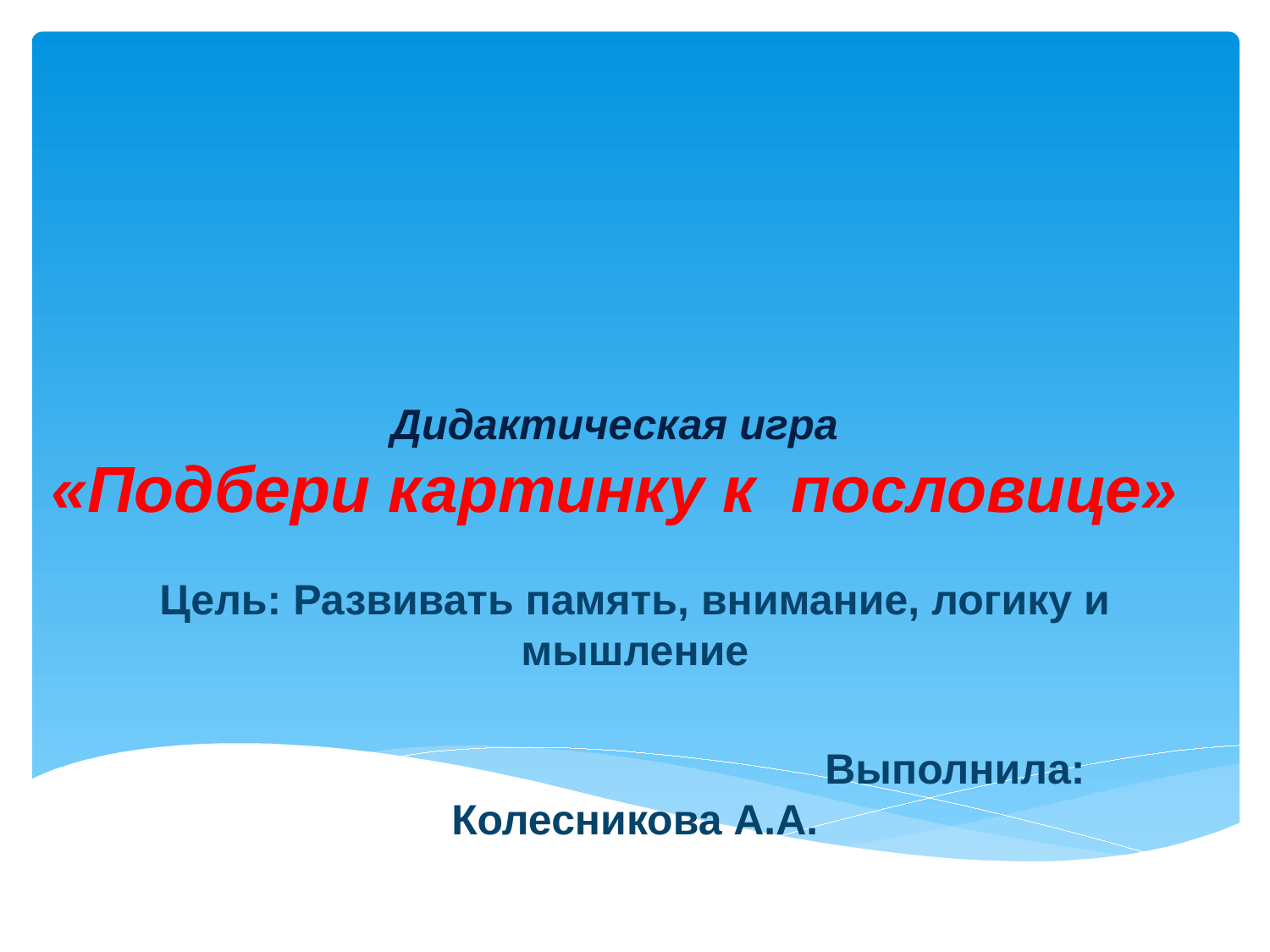

# Дидактическая игра «Подбери картинку к  пословице»
Цель: Развивать память, внимание, логику и мышление

                                                      Выполнила: Колесникова А.А.